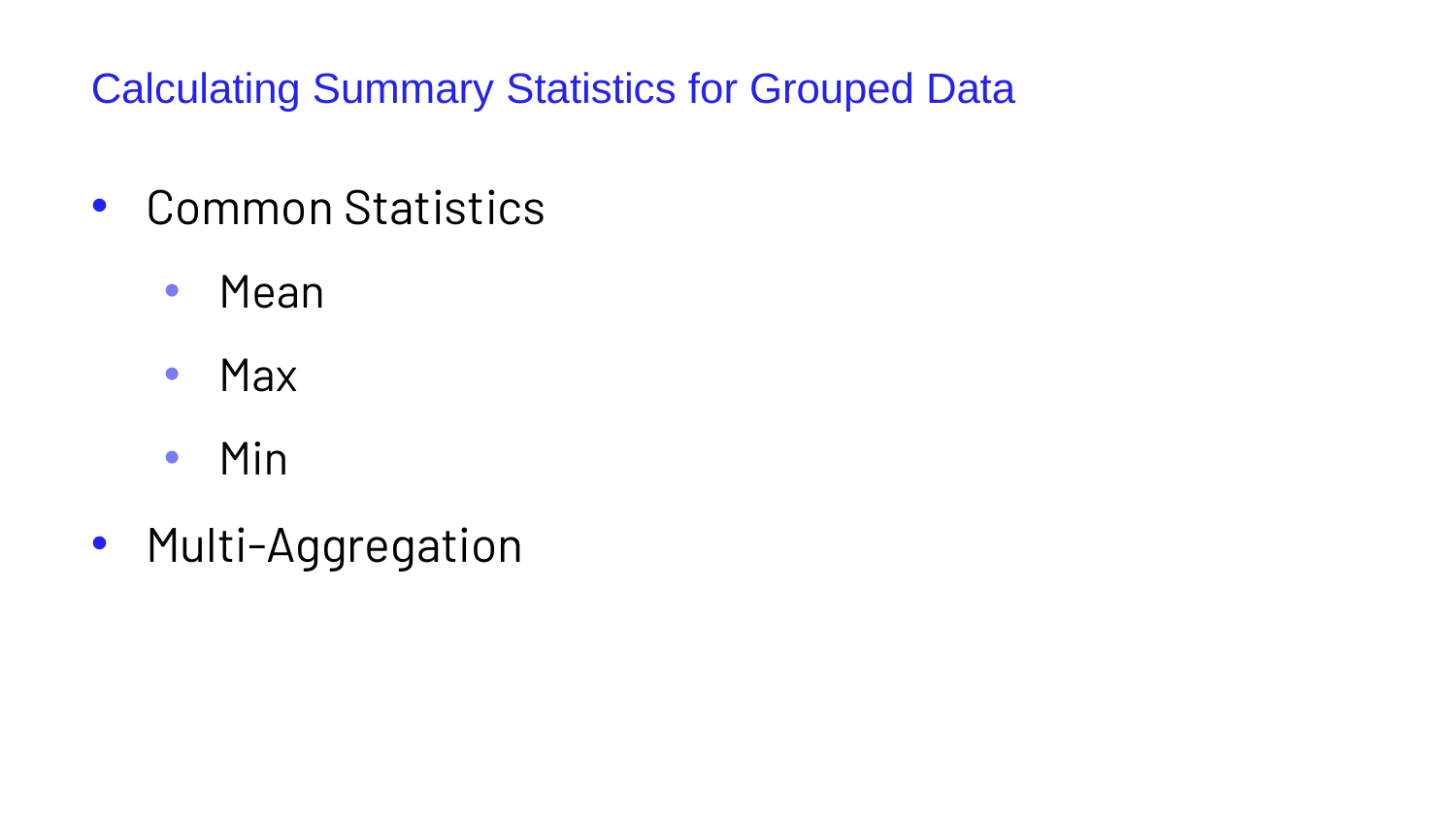

Calculating Summary Statistics for Grouped Data
Common Statistics
Mean
Max
Min
Multi-Aggregation